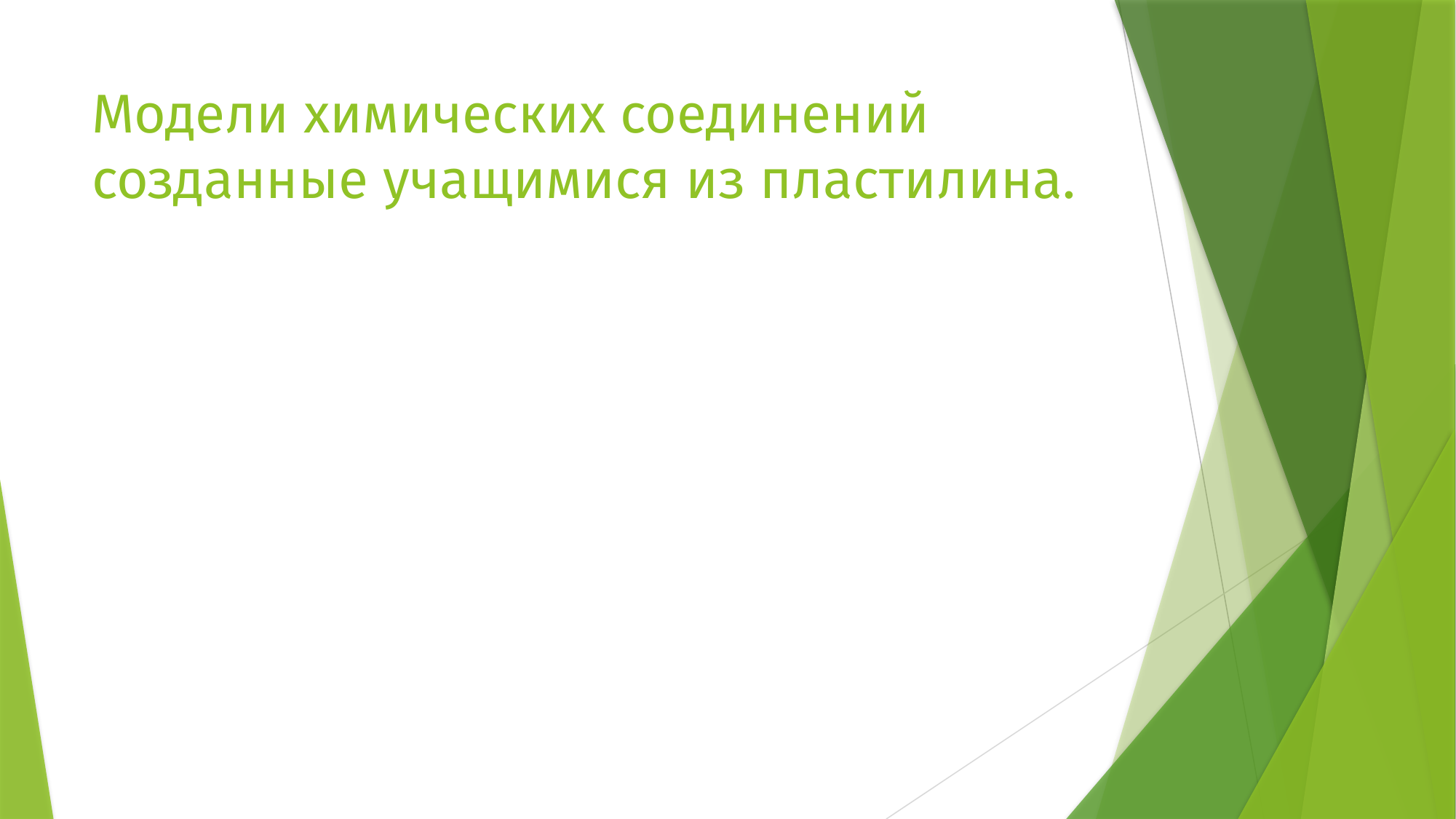

# Модели химических соединений созданные учащимися из пластилина.